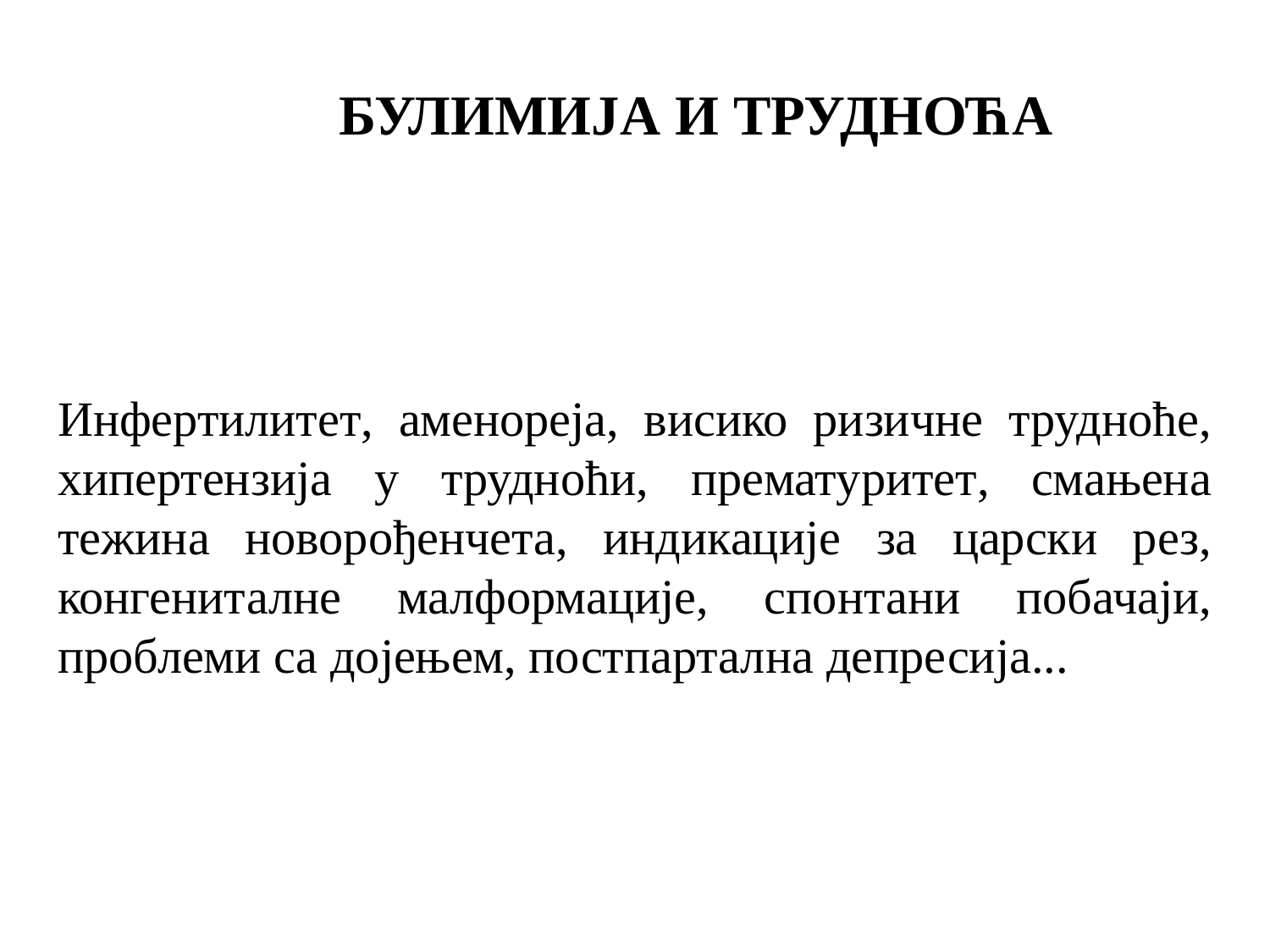

# БУЛИМИЈА И ТРУДНОЋА
Инфертилитет, аменореја, висико ризичне трудноће, хипертензија у трудноћи, прематуритет, смањена тежина новорођенчета, индикације за царски рез, конгениталне малформације, спонтани побачаји, проблеми са дојењем, постпартална депресија...